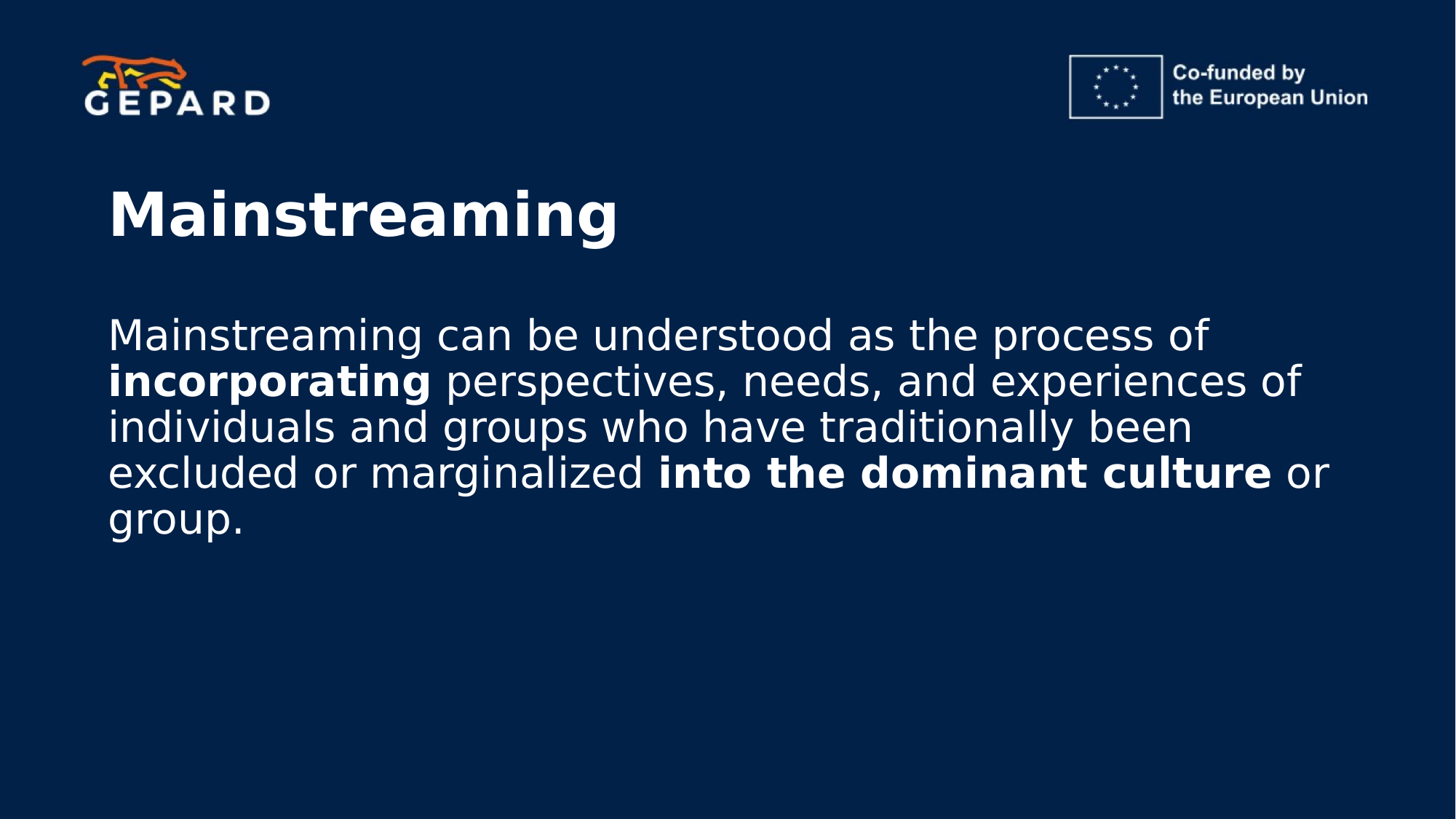

# Mainstreaming
Mainstreaming can be understood as the process of incorporating perspectives, needs, and experiences of individuals and groups who have traditionally been excluded or marginalized into the dominant culture or group.